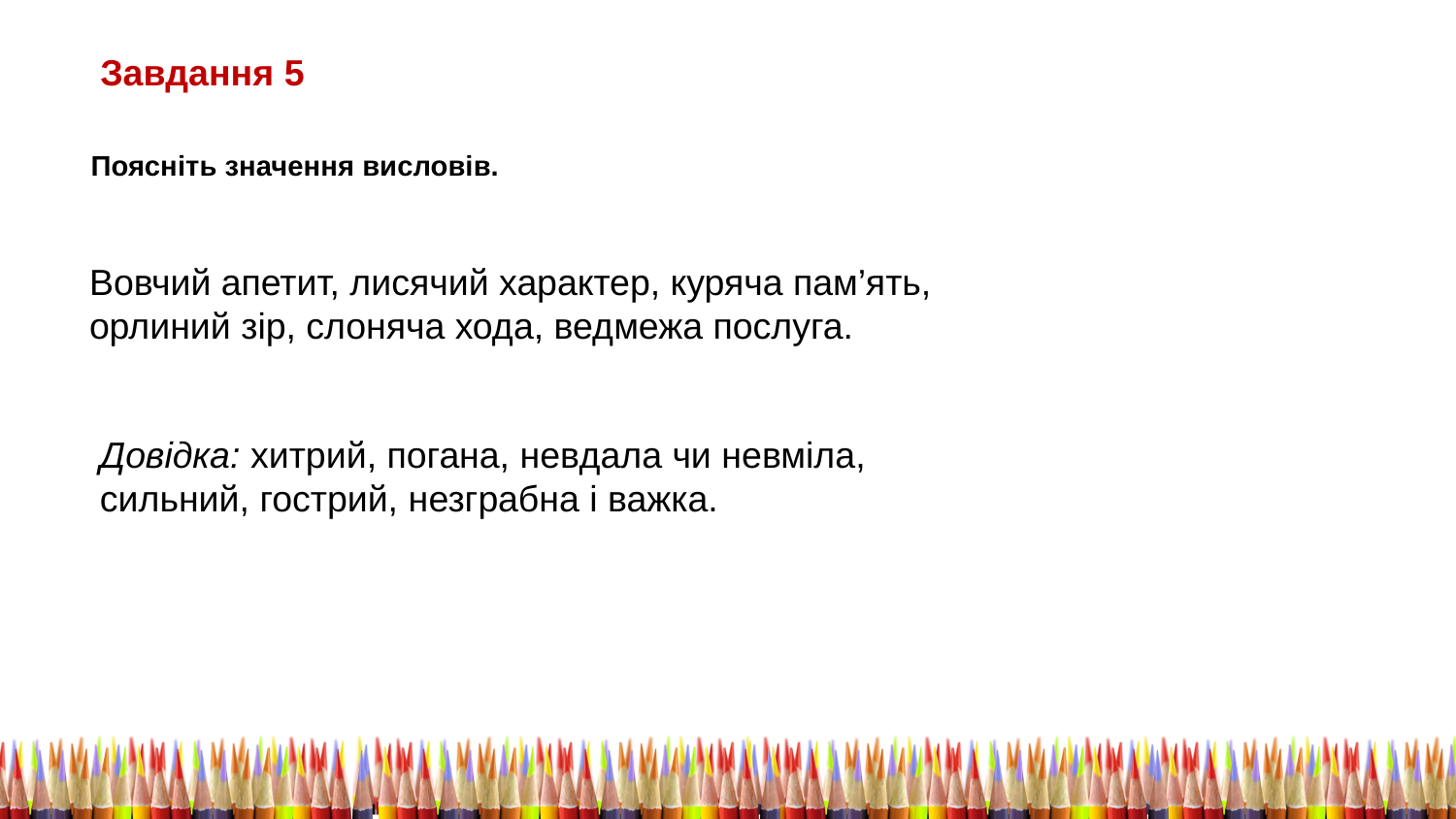

Завдання 5
Поясніть значення висловів.
Вовчий апетит, лисячий характер, куряча пам’ять,
орлиний зір, слоняча хода, ведмежа послуга.
Довідка: хитрий, погана, невдала чи невміла,
сильний, гострий, незграбна і важка.